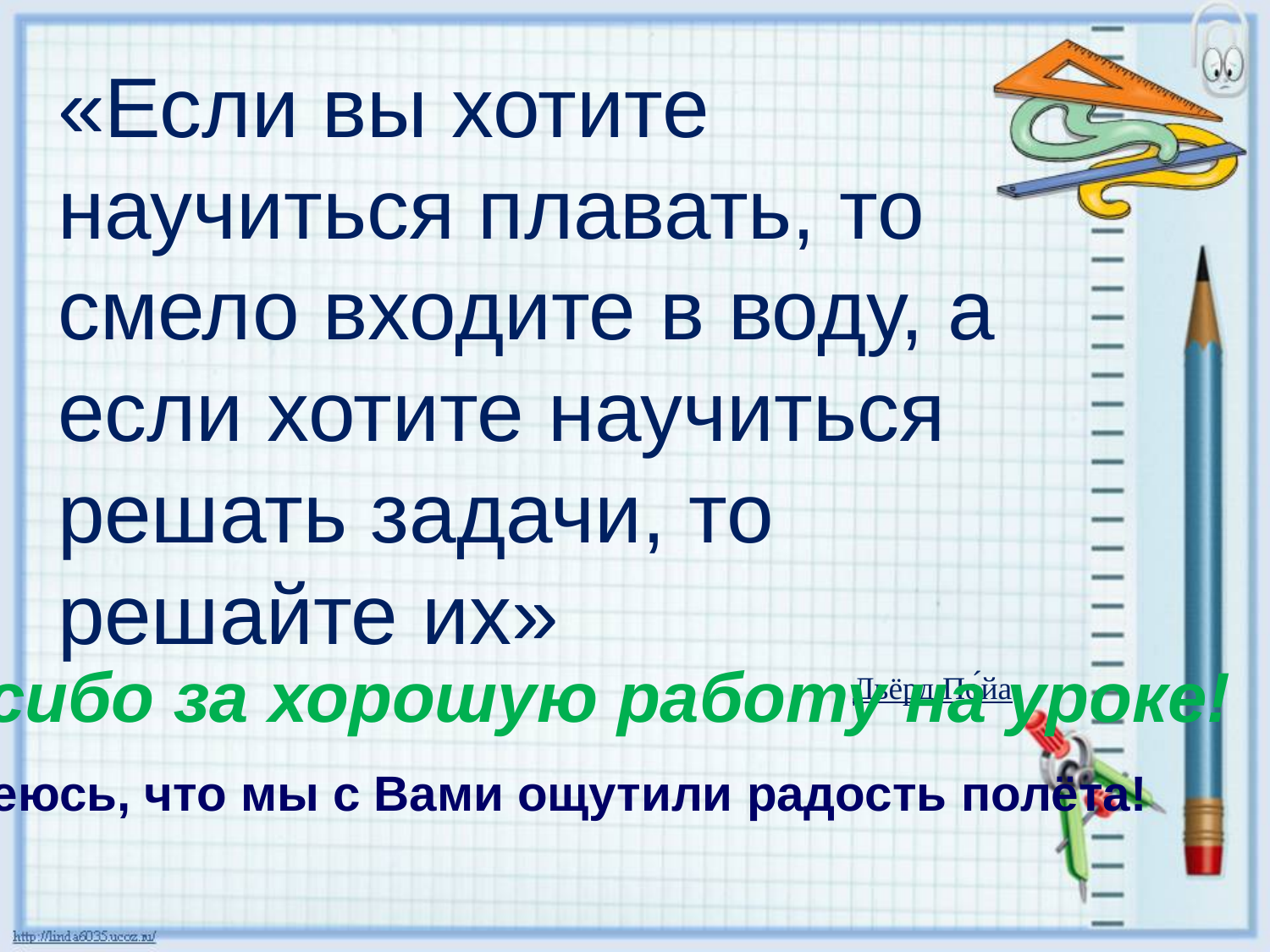

«Если вы хотите научиться плавать, то смело входите в воду, а если хотите научиться решать задачи, то решайте их»
Дьёрд По́йа
Спасибо за хорошую работу на уроке!
Я надеюсь, что мы с Вами ощутили радость полёта!